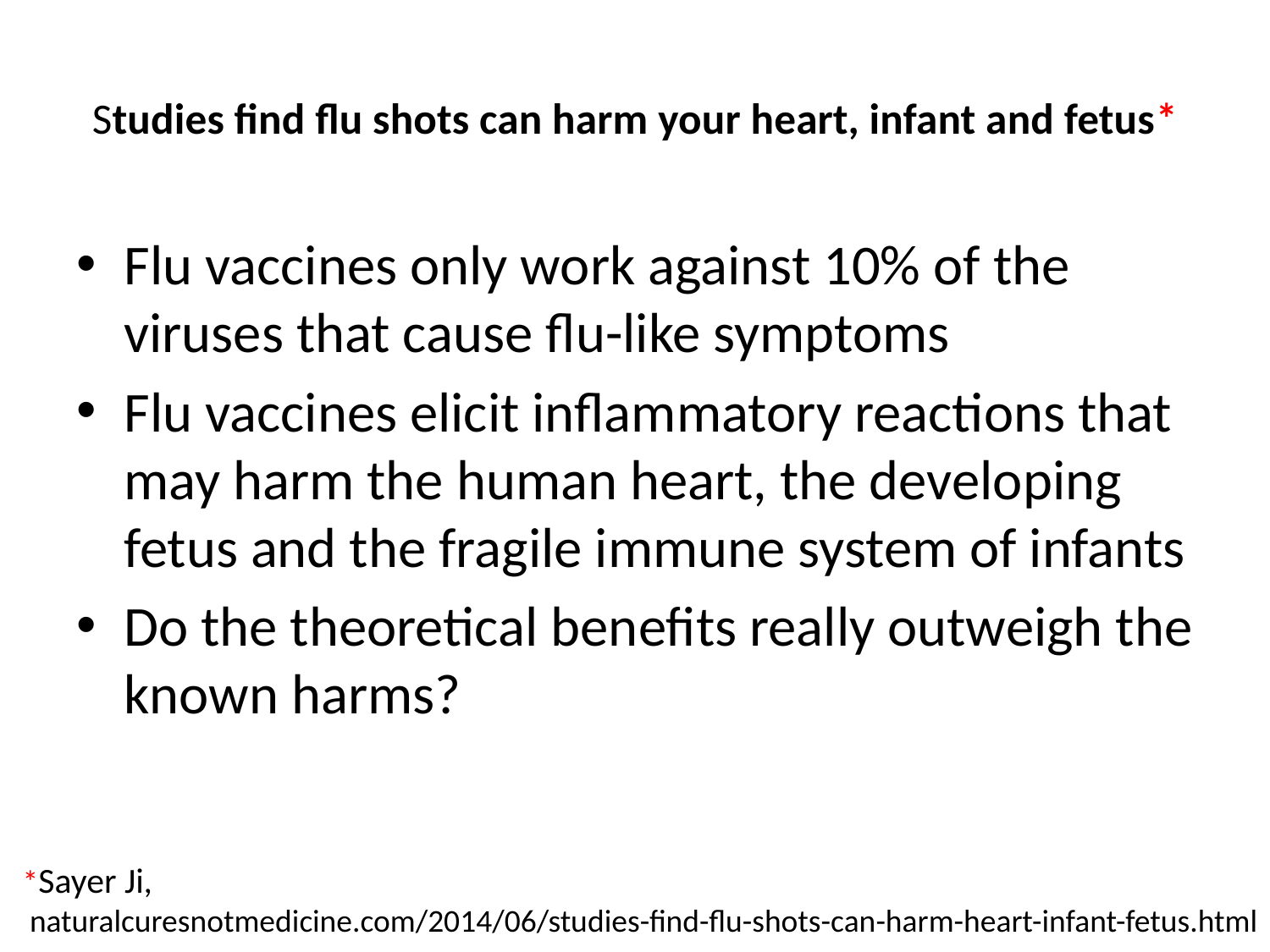

# Studies find flu shots can harm your heart, infant and fetus*
Flu vaccines only work against 10% of the viruses that cause flu-like symptoms
Flu vaccines elicit inflammatory reactions that may harm the human heart, the developing fetus and the fragile immune system of infants
Do the theoretical benefits really outweigh the known harms?
*Sayer Ji,
 naturalcuresnotmedicine.com/2014/06/studies-find-flu-shots-can-harm-heart-infant-fetus.html